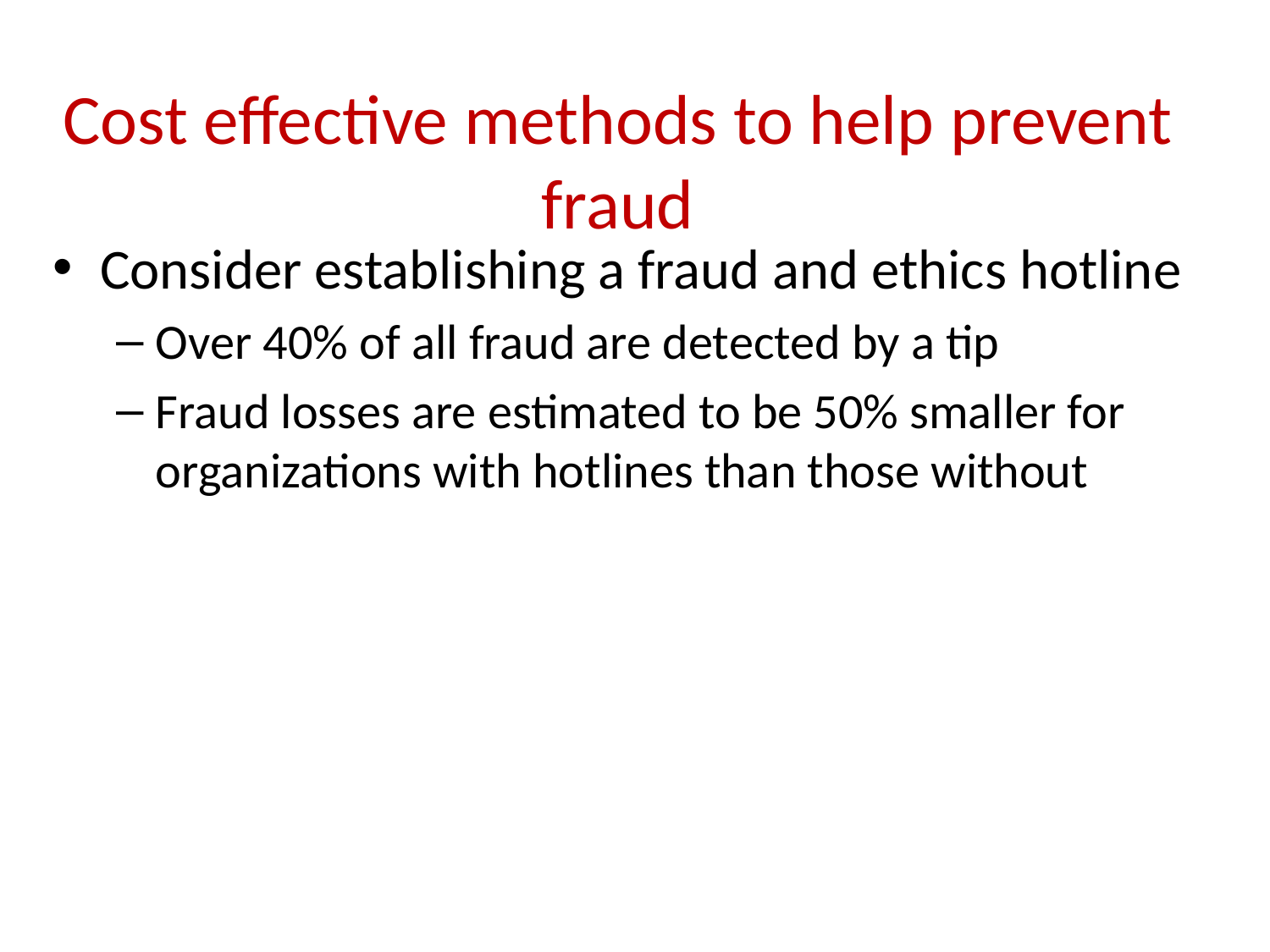

# Cost effective methods to help prevent fraud
Consider establishing a fraud and ethics hotline
Over 40% of all fraud are detected by a tip
Fraud losses are estimated to be 50% smaller for organizations with hotlines than those without